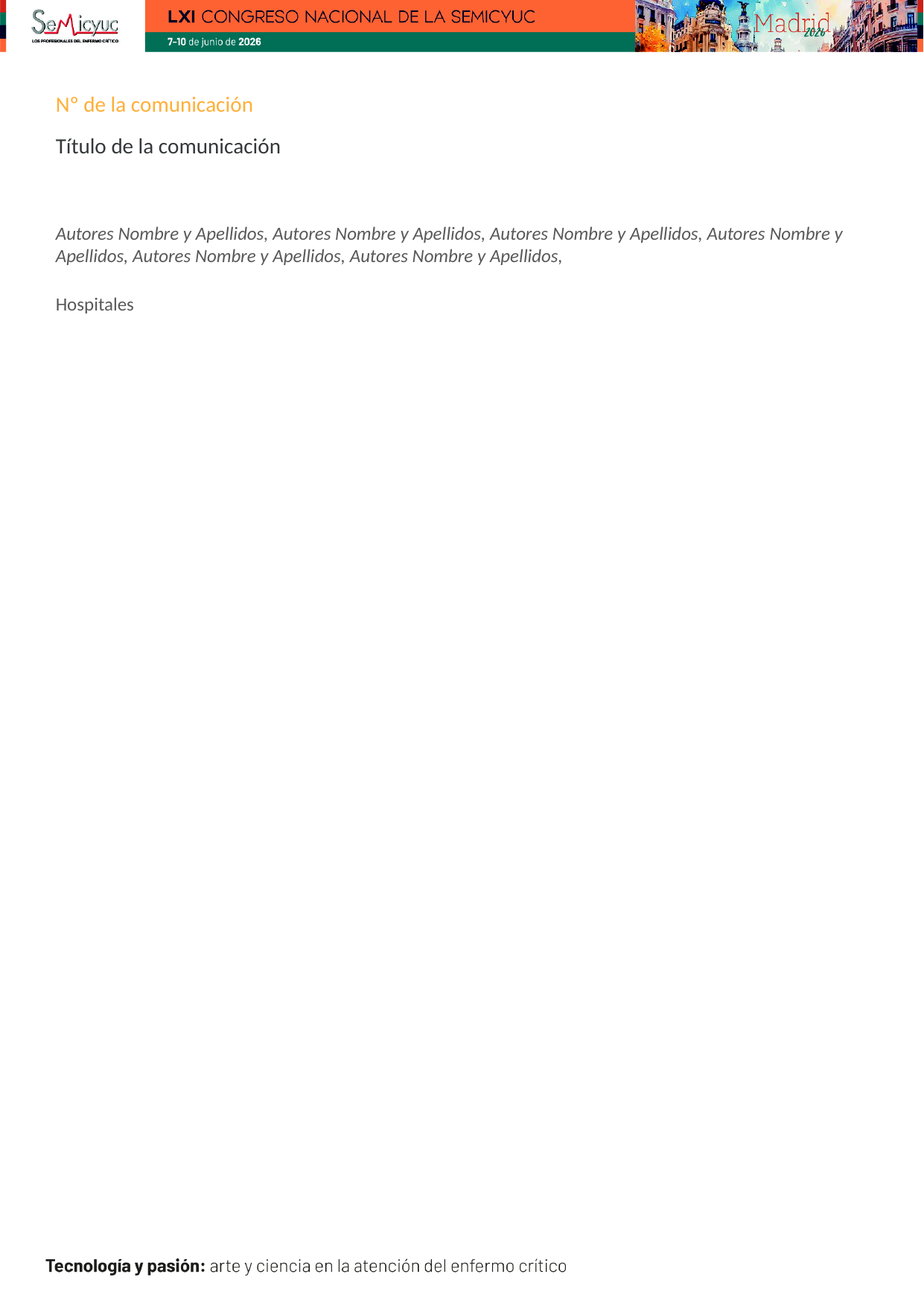

Nº de la comunicación
# Título de la comunicación
Autores Nombre y Apellidos, Autores Nombre y Apellidos, Autores Nombre y Apellidos, Autores Nombre y Apellidos, Autores Nombre y Apellidos, Autores Nombre y Apellidos,
Hospitales